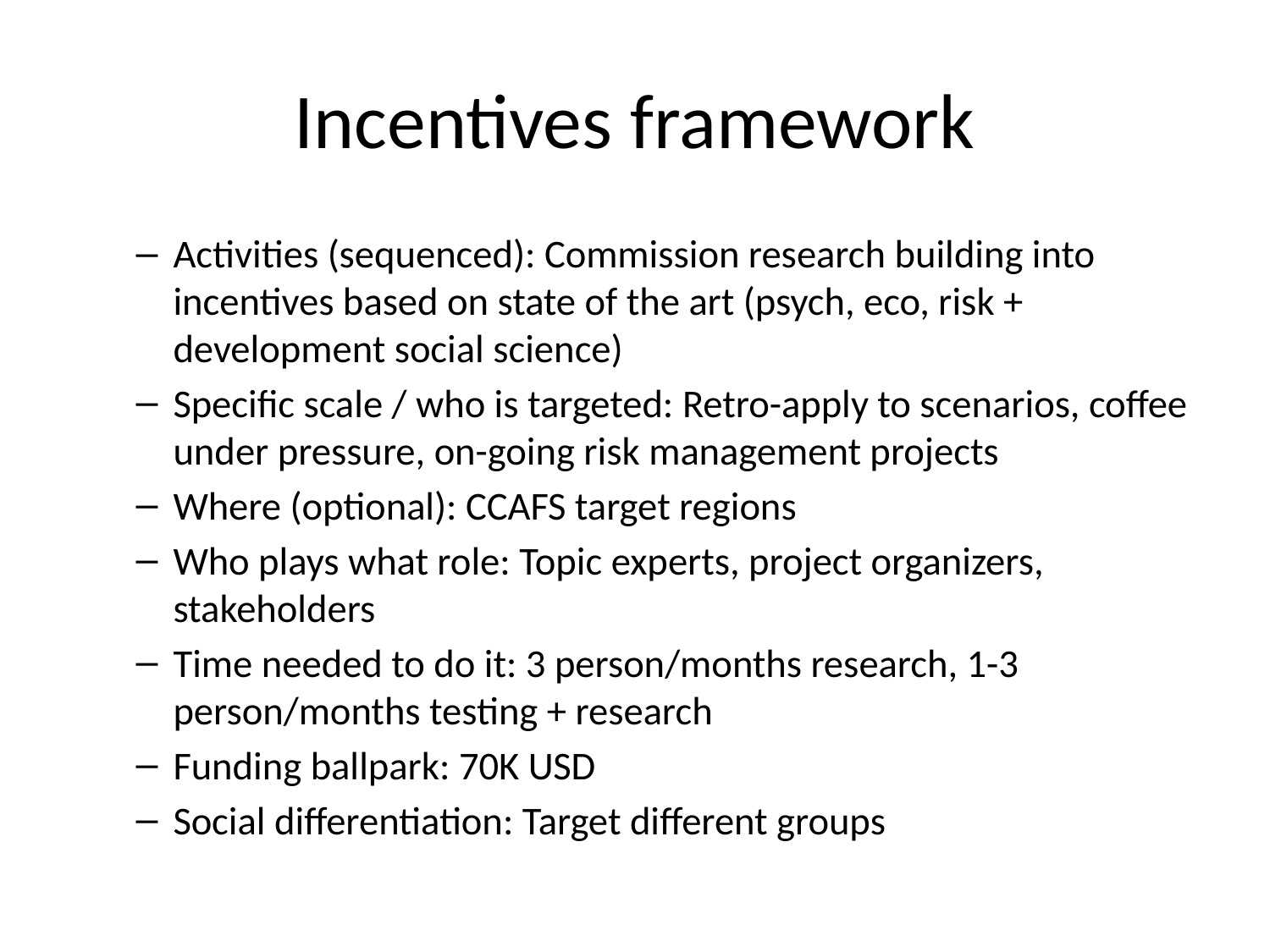

# Incentives framework
Activities (sequenced): Commission research building into incentives based on state of the art (psych, eco, risk + development social science)
Specific scale / who is targeted: Retro-apply to scenarios, coffee under pressure, on-going risk management projects
Where (optional): CCAFS target regions
Who plays what role: Topic experts, project organizers, stakeholders
Time needed to do it: 3 person/months research, 1-3 person/months testing + research
Funding ballpark: 70K USD
Social differentiation: Target different groups